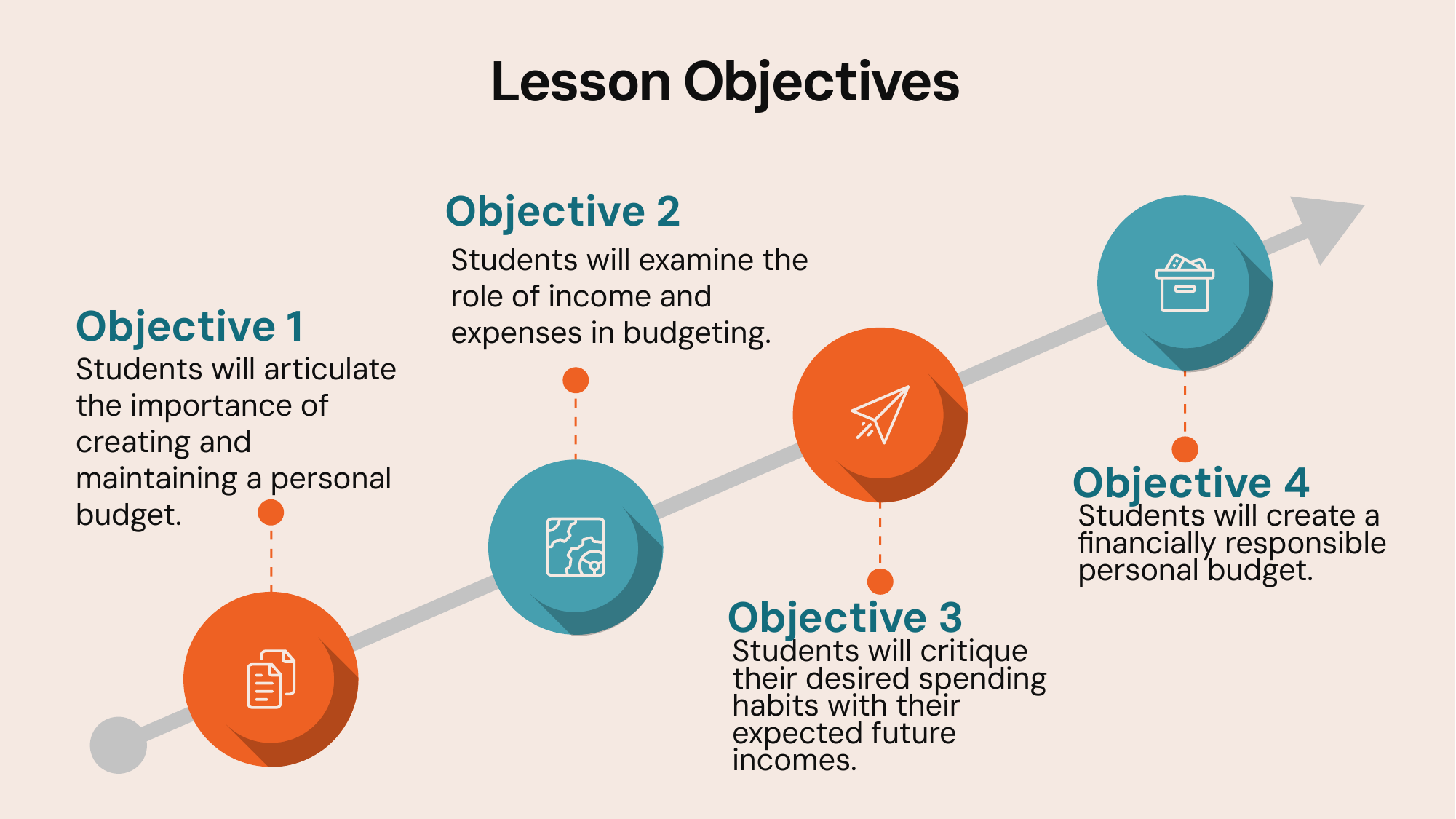

Lesson Objectives
Objective 2

Students will examine the role of income and expenses in budgeting.

Objective 1

Students will articulate the importance of creating and maintaining a personal budget.

Objective 4

Students will create a financially responsible personal budget.

Objective 3
Students will critique their desired spending habits with their expected future incomes.